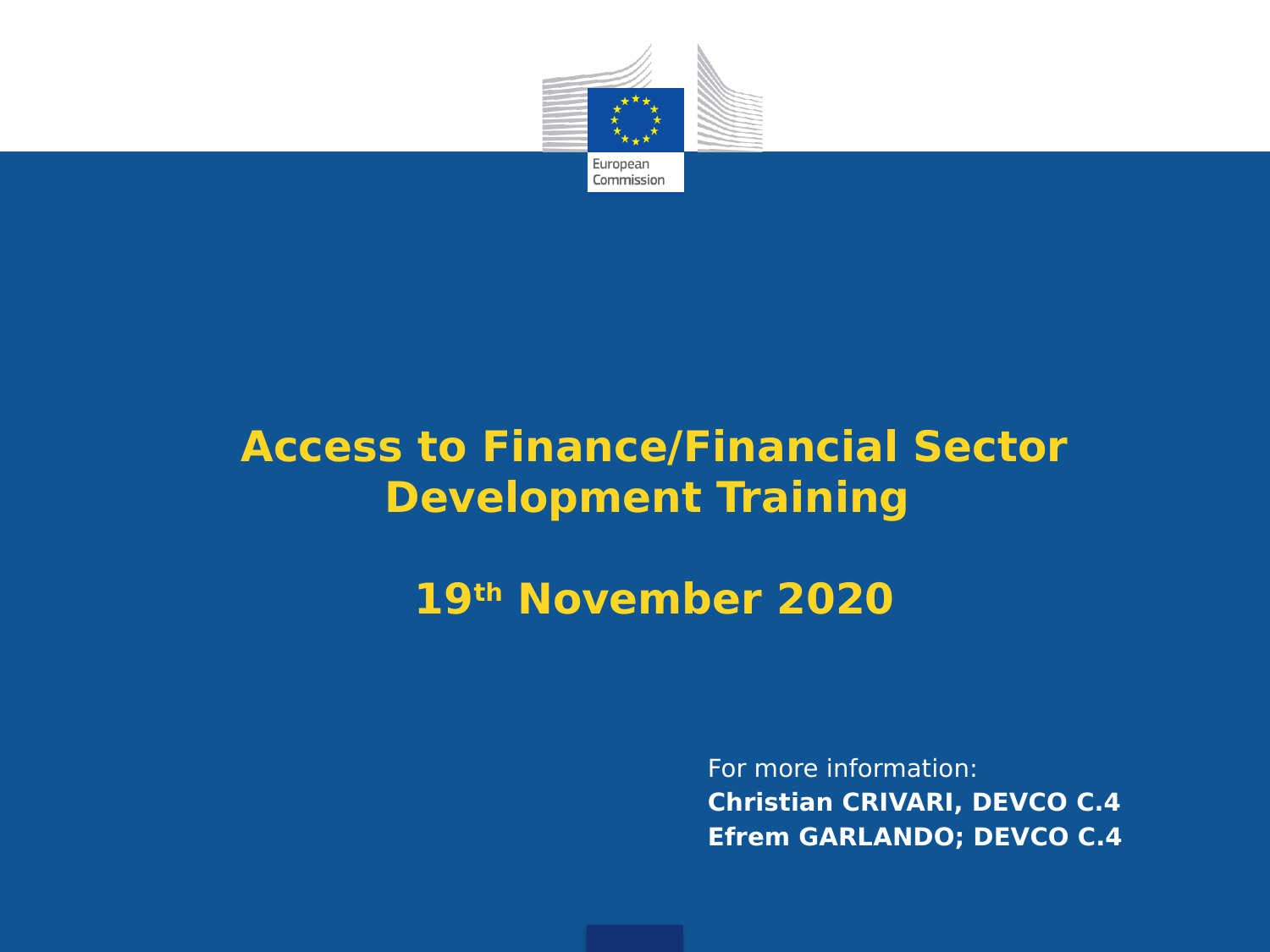

# Access to Finance/Financial Sector Development Training 19th November 2020
For more information:
Christian CRIVARI, DEVCO C.4
Efrem GARLANDO; DEVCO C.4